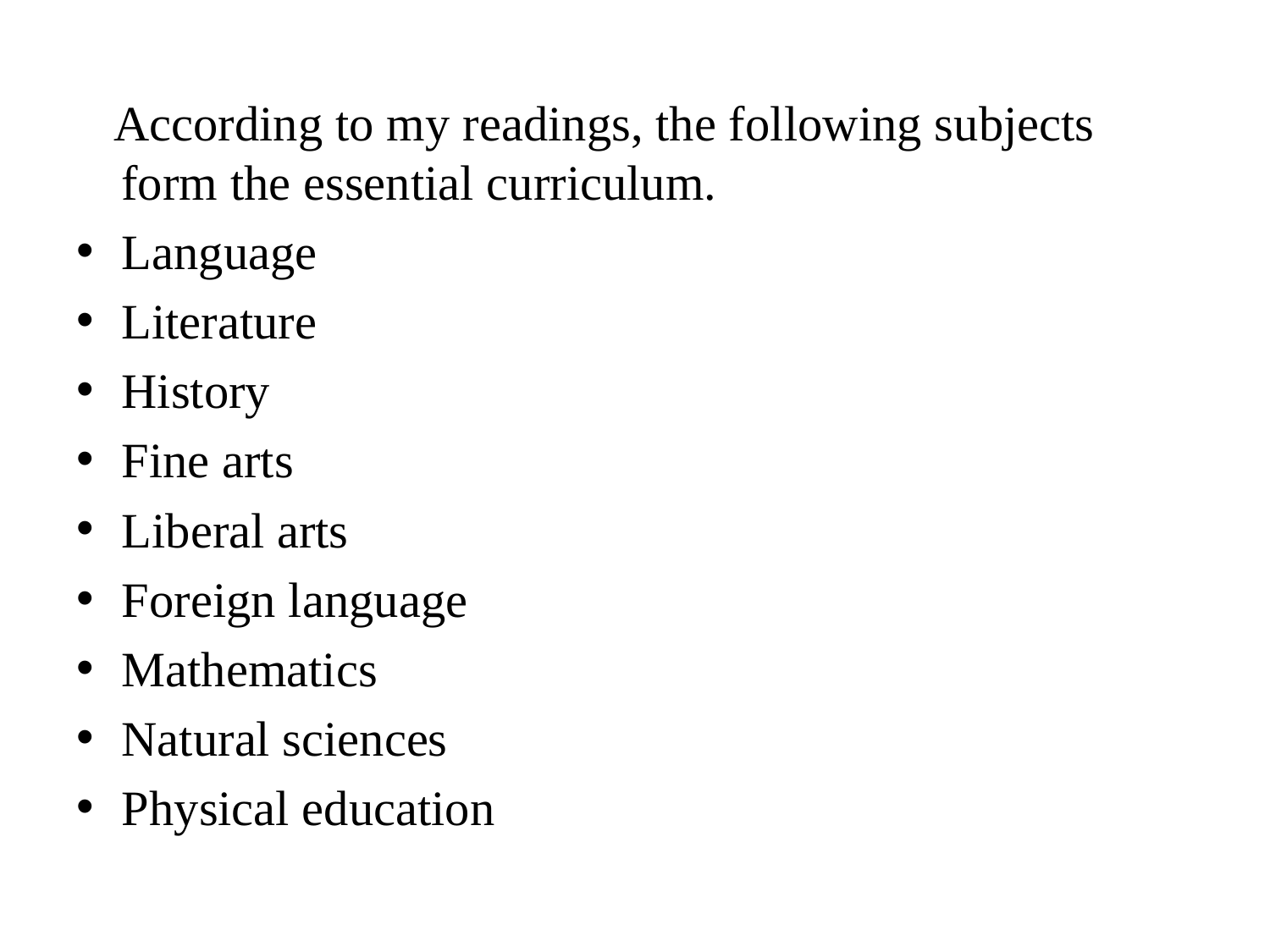

According to my readings, the following subjects form the essential curriculum.
Language
Literature
History
Fine arts
Liberal arts
Foreign language
Mathematics
Natural sciences
Physical education